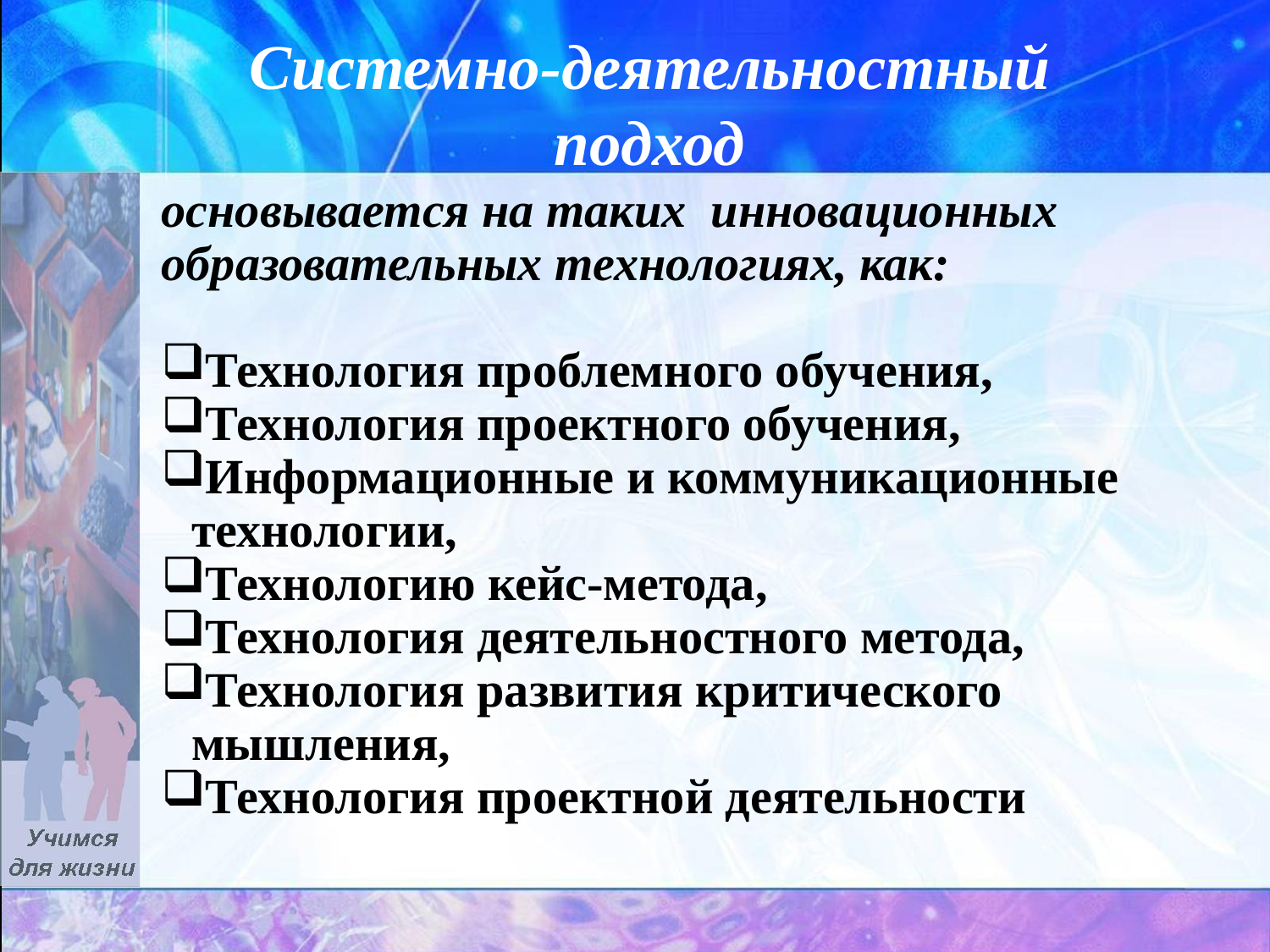

Системно-деятельностный
 подход
основывается на таких  инновационных образовательных технологиях, как:

Технология проблемного обучения,
Технология проектного обучения,
Информационные и коммуникационные технологии,
Технологию кейс-метода,
Технология деятельностного метода,
Технология развития критического мышления,
Технология проектной деятельности